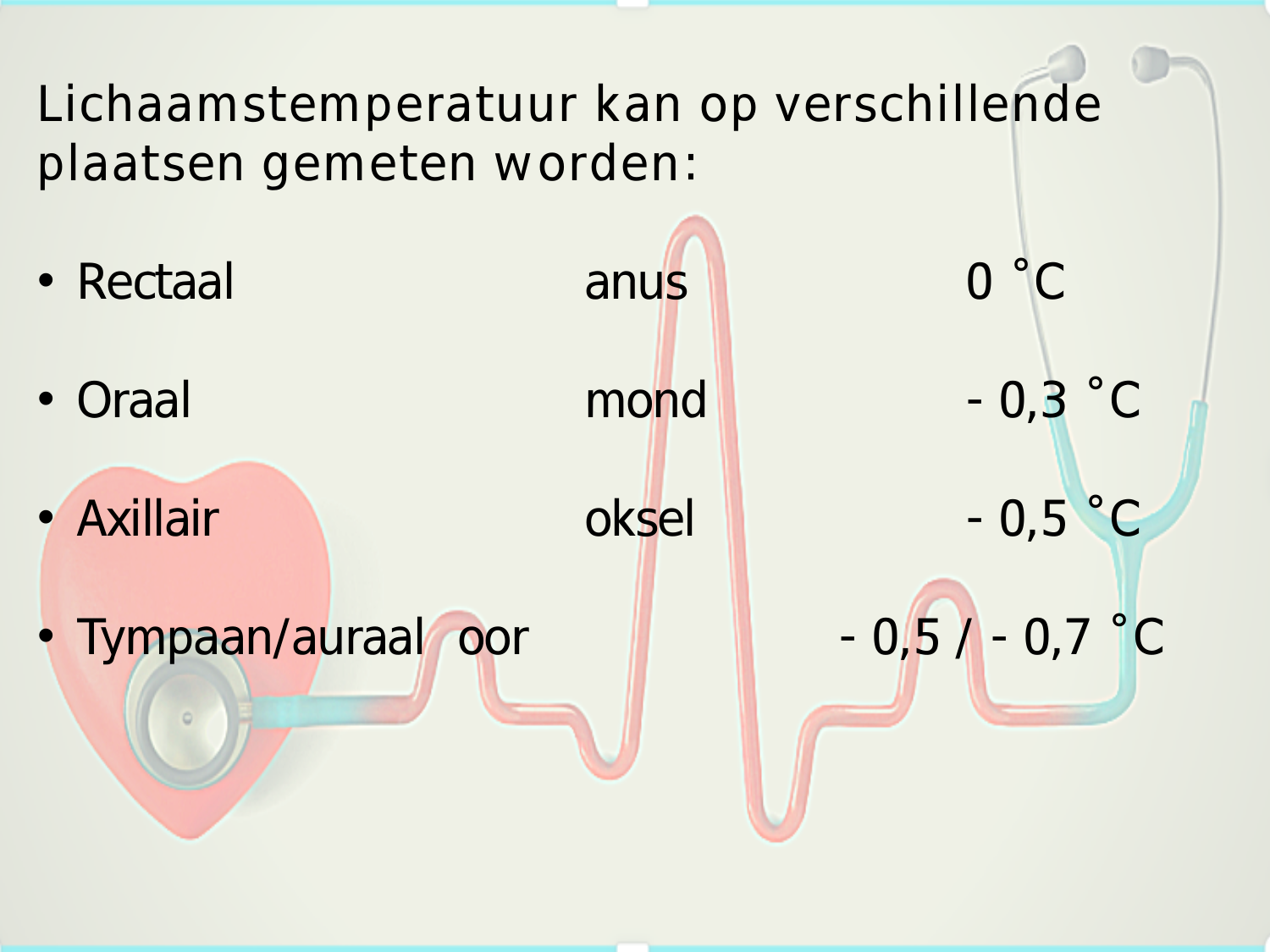

Lichaamstemperatuur kan op verschillende plaatsen gemeten worden:

Rectaal 			anus			0 ˚C

Oraal 			mond			- 0,3 ˚C

Axillair 			oksel			- 0,5 ˚C

Tympaan/auraal	oor			- 0,5 / - 0,7 ˚C